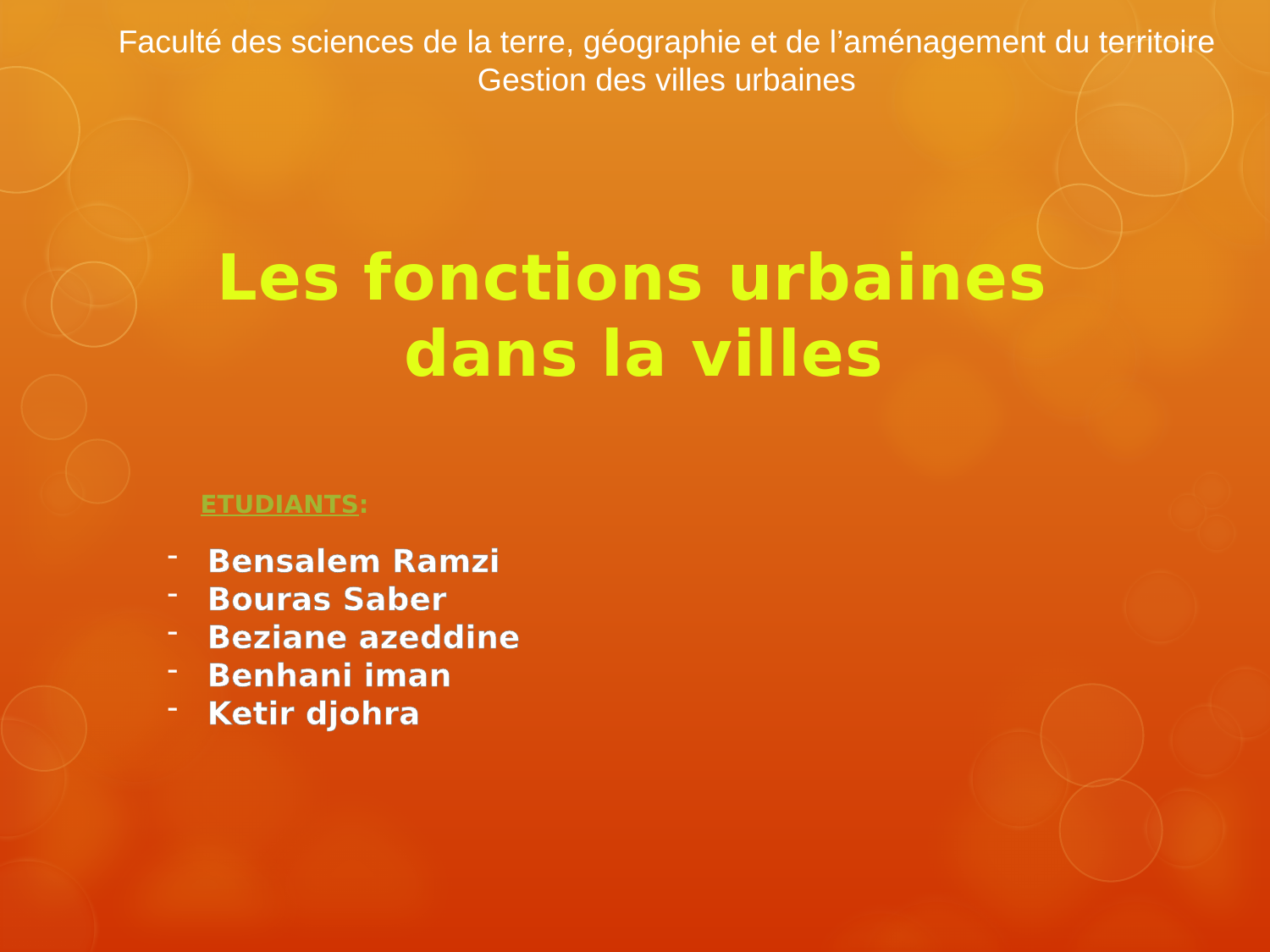

Faculté des sciences de la terre, géographie et de l’aménagement du territoire
Gestion des villes urbaines
Les fonctions urbaines
 dans la villes

Etudiants:

Bensalem Ramzi
Bouras Saber
Beziane azeddine
Benhani iman
Ketir djohra